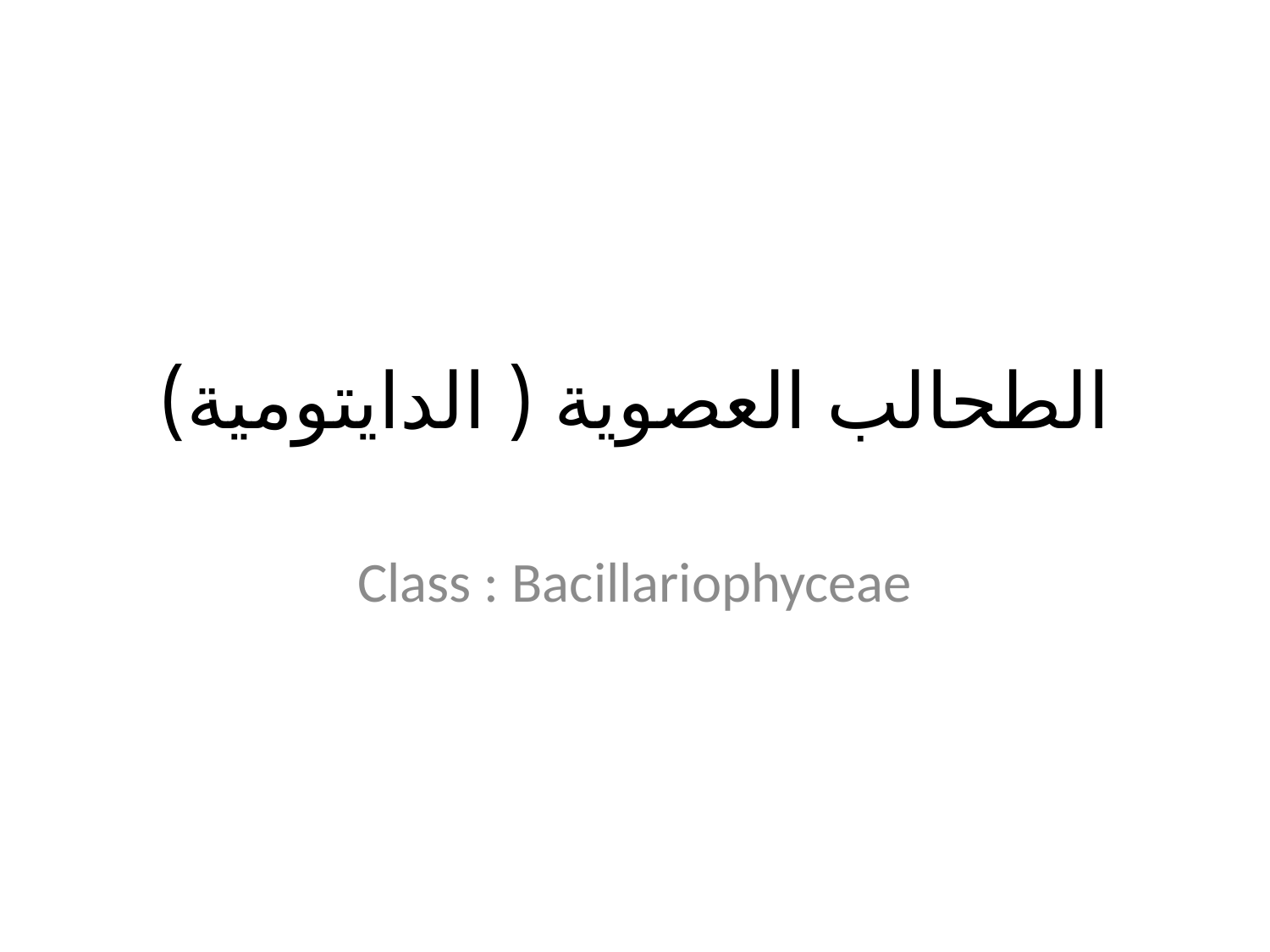

# الطحالب العصوية ( الدايتومية)
Class : Bacillariophyceae